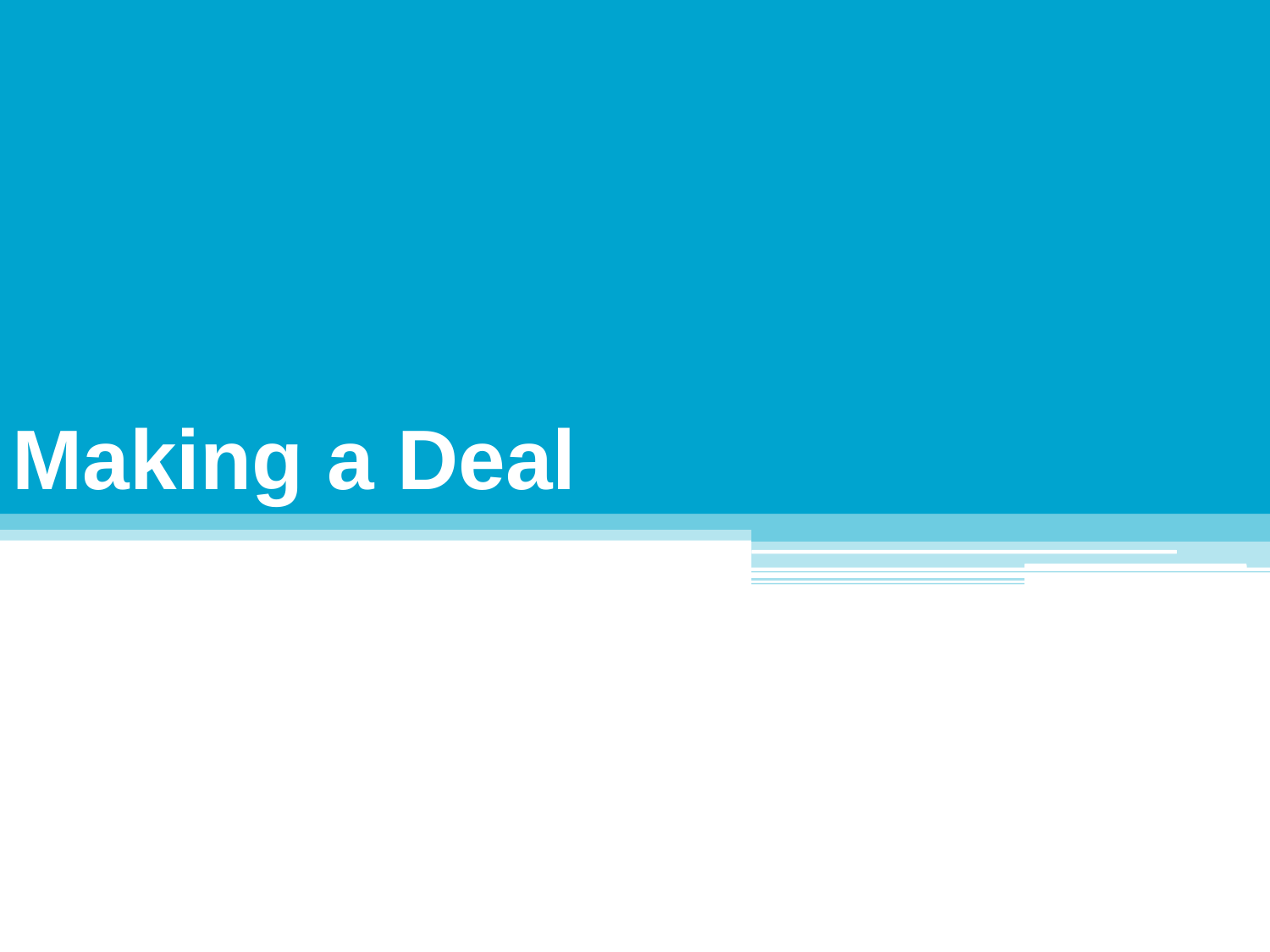

# Making a Deal
Making a Deal